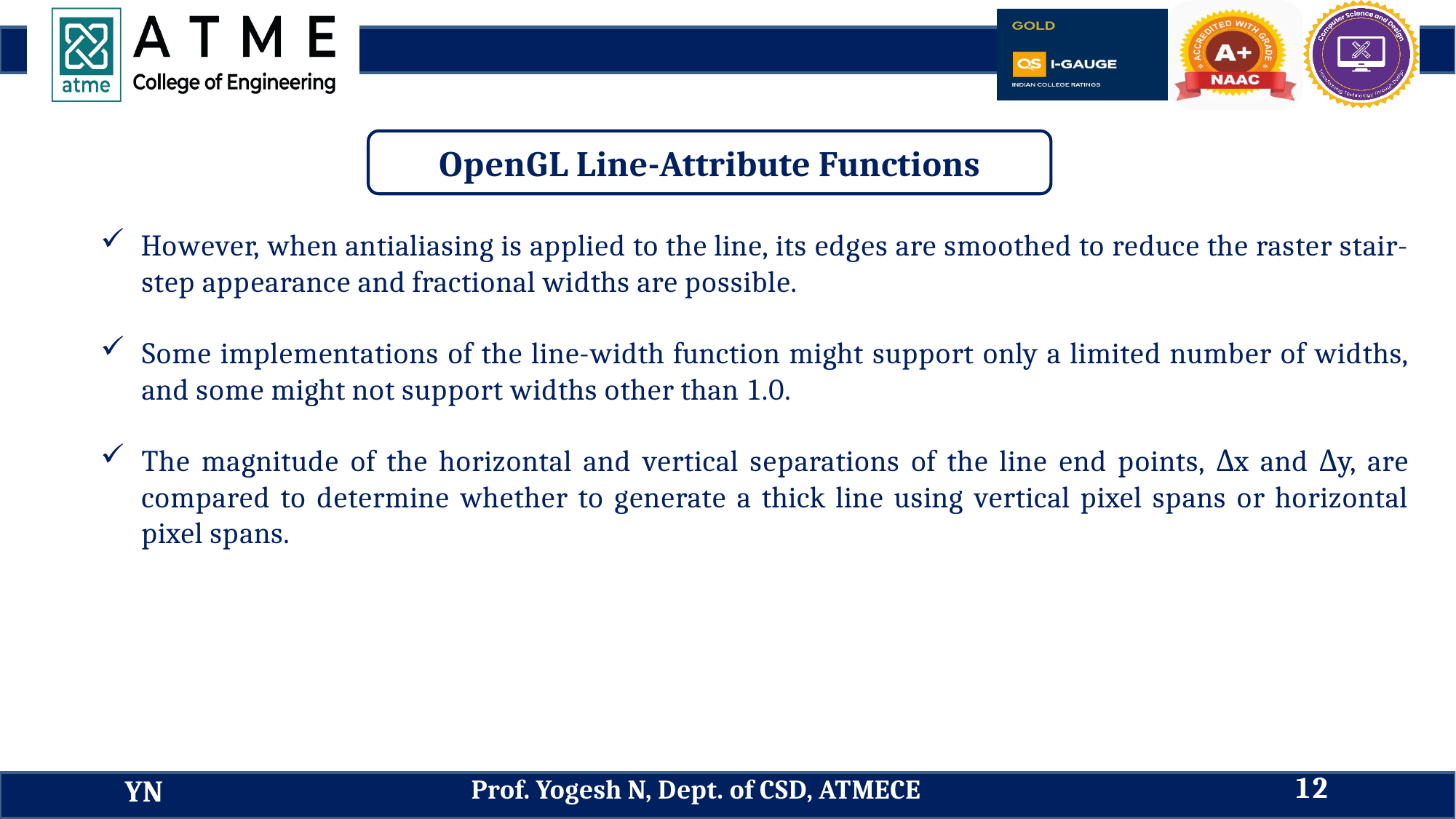

OpenGL Line-Attribute Functions
However, when antialiasing is applied to the line, its edges are smoothed to reduce the raster stair-step appearance and fractional widths are possible.

Some implementations of the line-width function might support only a limited number of widths, and some might not support widths other than 1.0.

The magnitude of the horizontal and vertical separations of the line end points, Δx and Δy, are compared to determine whether to generate a thick line using vertical pixel spans or horizontal pixel spans.
12
Prof. Yogesh N, Dept. of CSD, ATMECE
YN